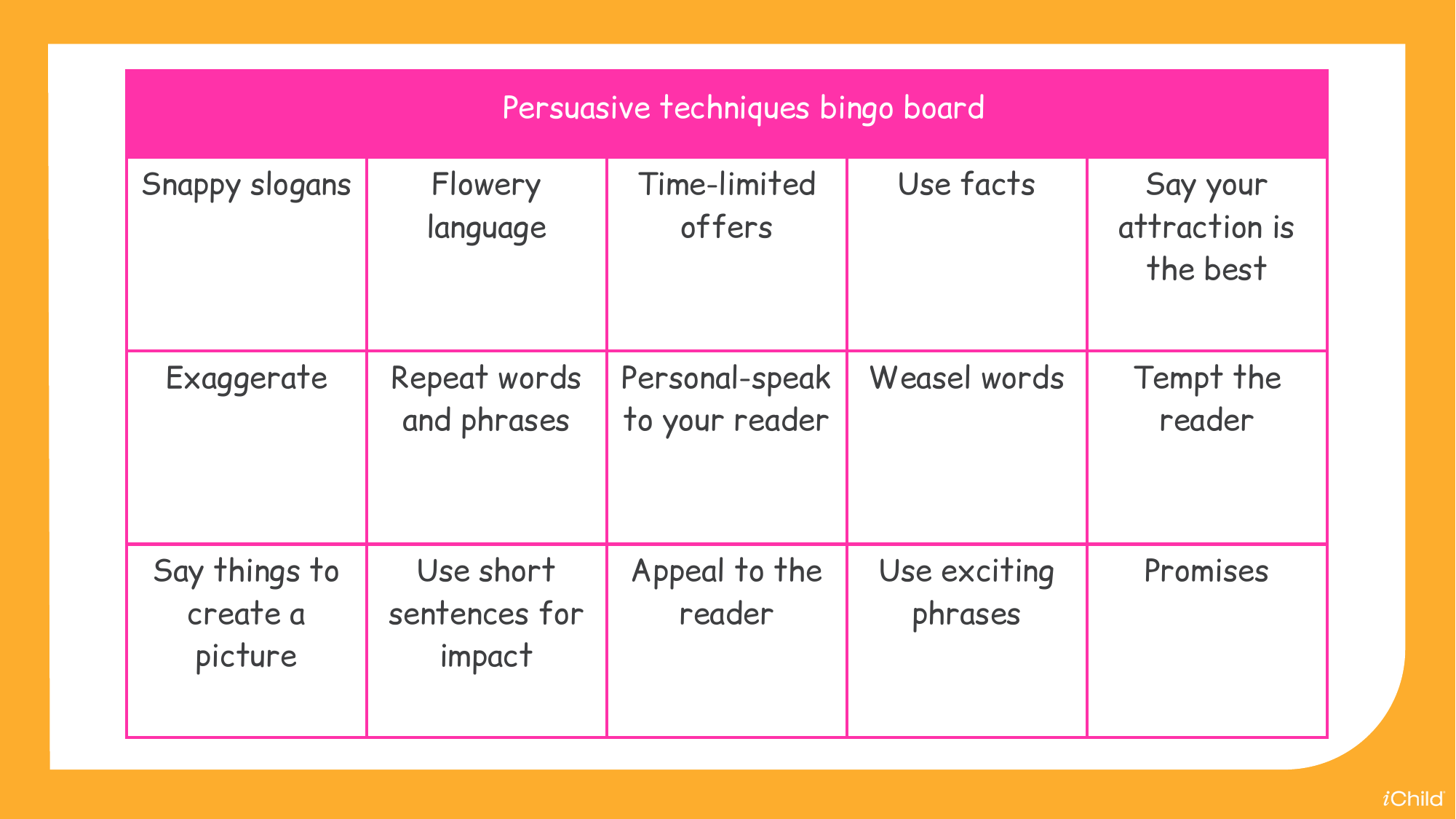

|  |  |  |  |  |
| --- | --- | --- | --- | --- |
| Snappy slogans | Flowery language | Time-limited offers | Use facts | Say your attraction is the best |
| Exaggerate | Repeat words and phrases | Personal-speak to your reader | Weasel words | Tempt the reader |
| Say things to create a picture | Use short sentences for impact | Appeal to the reader | Use exciting phrases | Promises |
Persuasive techniques bingo board